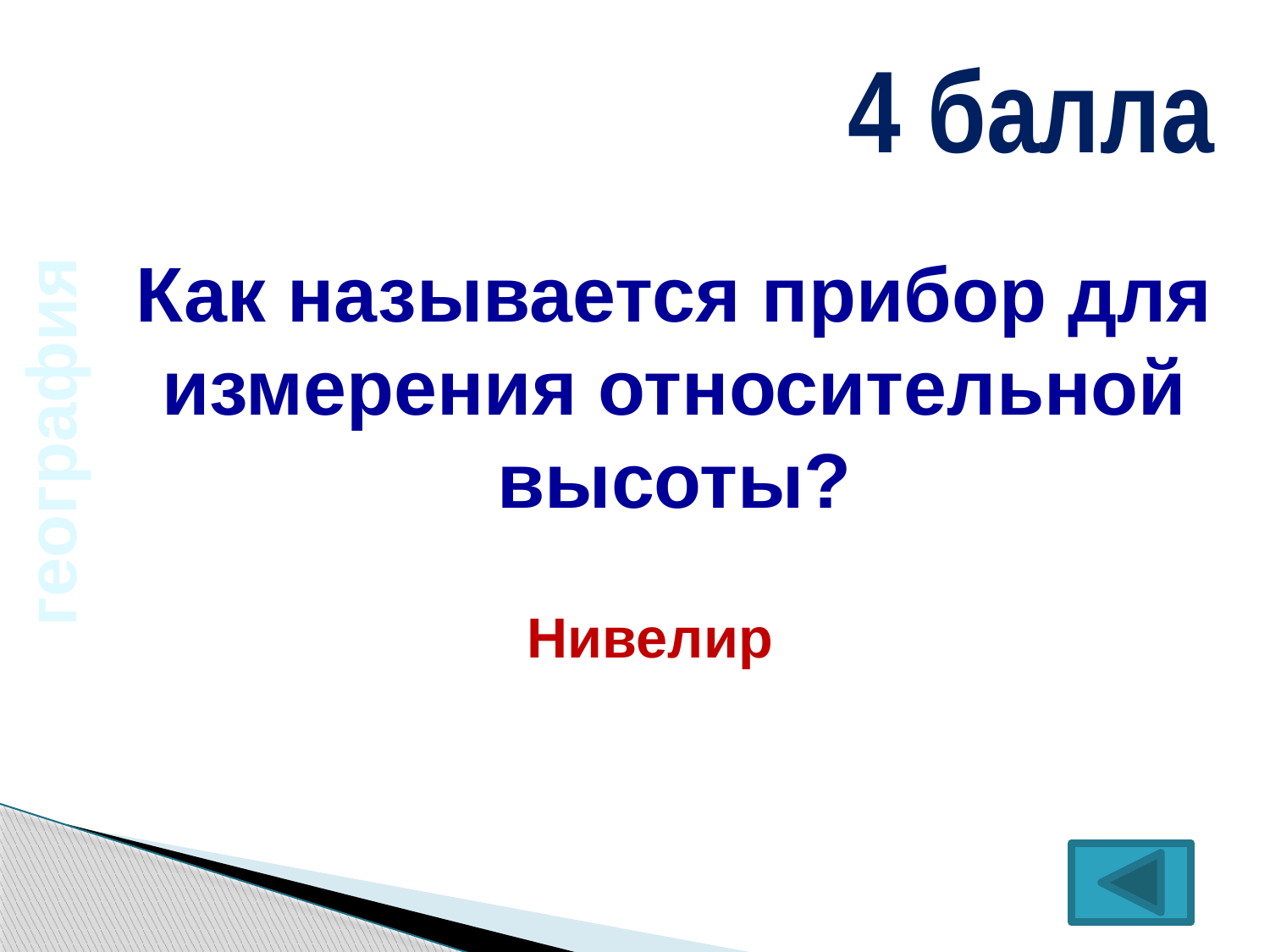

4 балла
Как называется прибор для измерения относительной высоты?
география
Нивелир